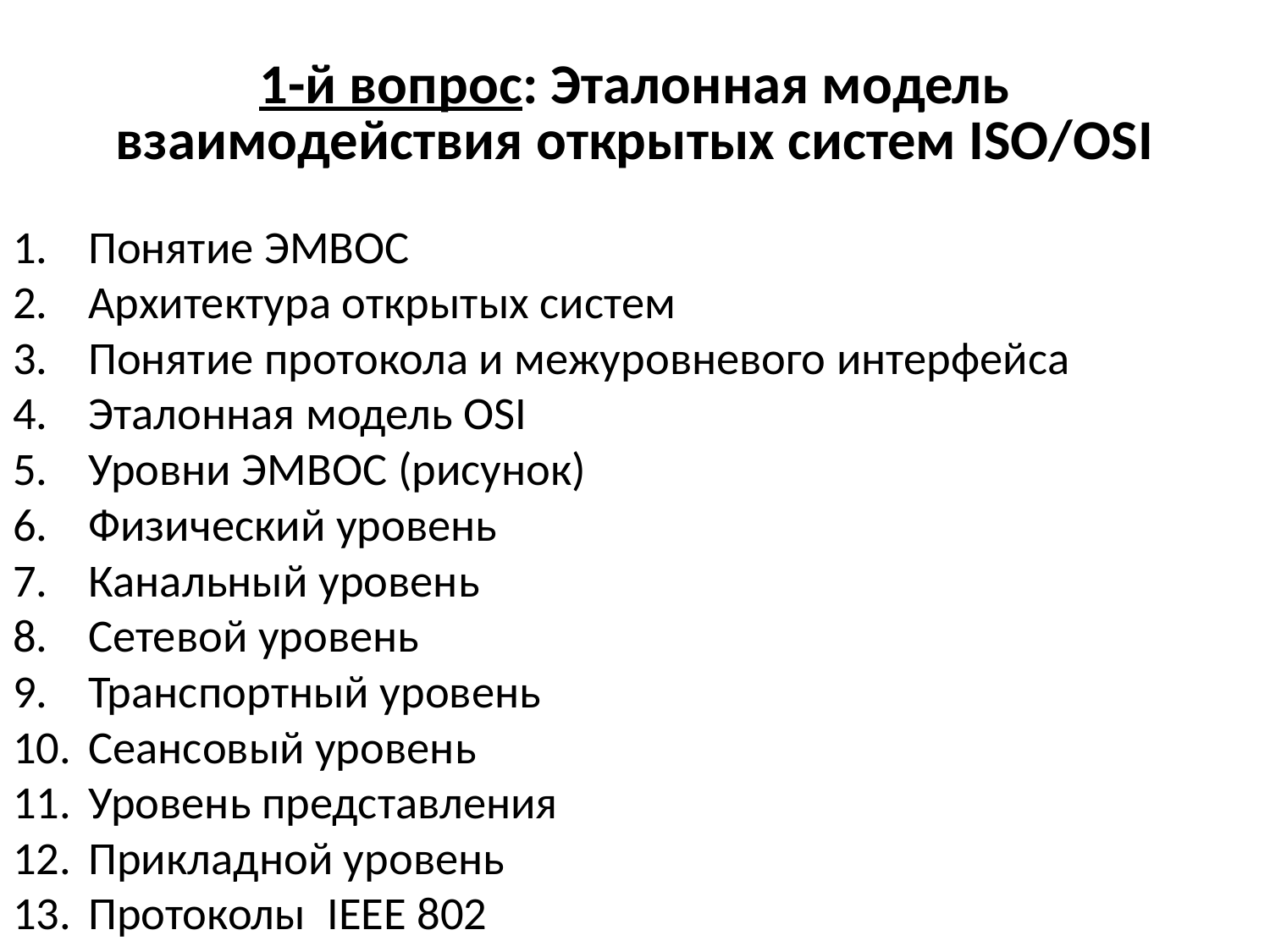

# 1-й вопрос: Эталонная модель взаимодействия открытых систем ISO/OSI
Понятие ЭМВОС
Архитектура открытых систем
Понятие протокола и межуровневого интерфейса
Эталонная модель OSI
Уровни ЭМВОС (рисунок)
Физический уровень
Канальный уровень
Сетевой уровень
Транспортный уровень
Сеансовый уровень
Уровень представления
Прикладной уровень
Протоколы  IEEE 802